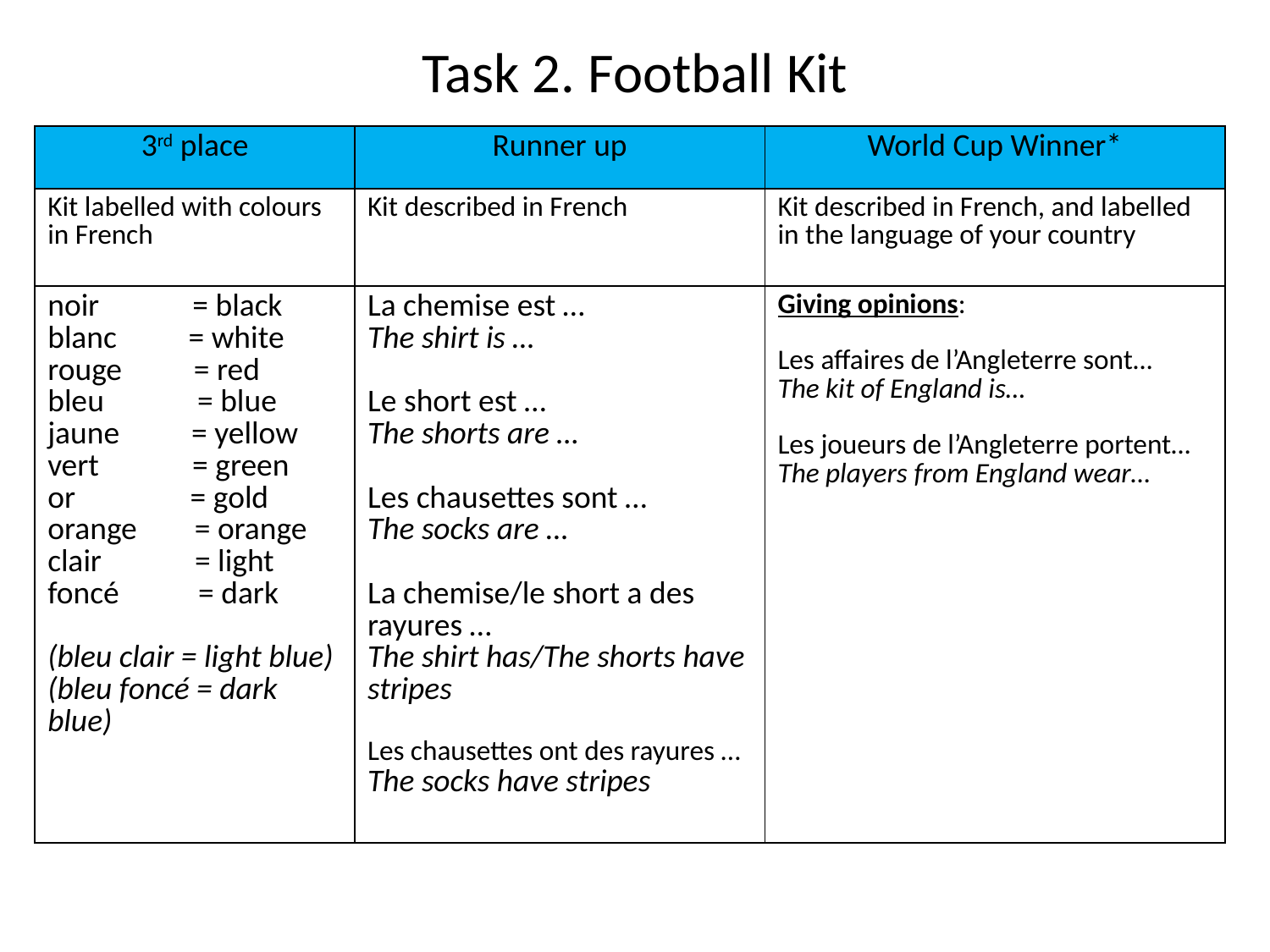

# Task 2. Football Kit
| 3rd place | Runner up | World Cup Winner\* |
| --- | --- | --- |
| Kit labelled with colours in French | Kit described in French | Kit described in French, and labelled in the language of your country |
| noir = black blanc = white rouge = red bleu = blue jaune = yellow vert = green or = gold orange = orange clair = light foncé = dark (bleu clair = light blue) (bleu foncé = dark blue) | La chemise est … The shirt is … Le short est … The shorts are … Les chausettes sont … The socks are … La chemise/le short a des rayures … The shirt has/The shorts have stripes Les chausettes ont des rayures … The socks have stripes | Giving opinions: Les affaires de l’Angleterre sont… The kit of England is… Les joueurs de l’Angleterre portent… The players from England wear… |